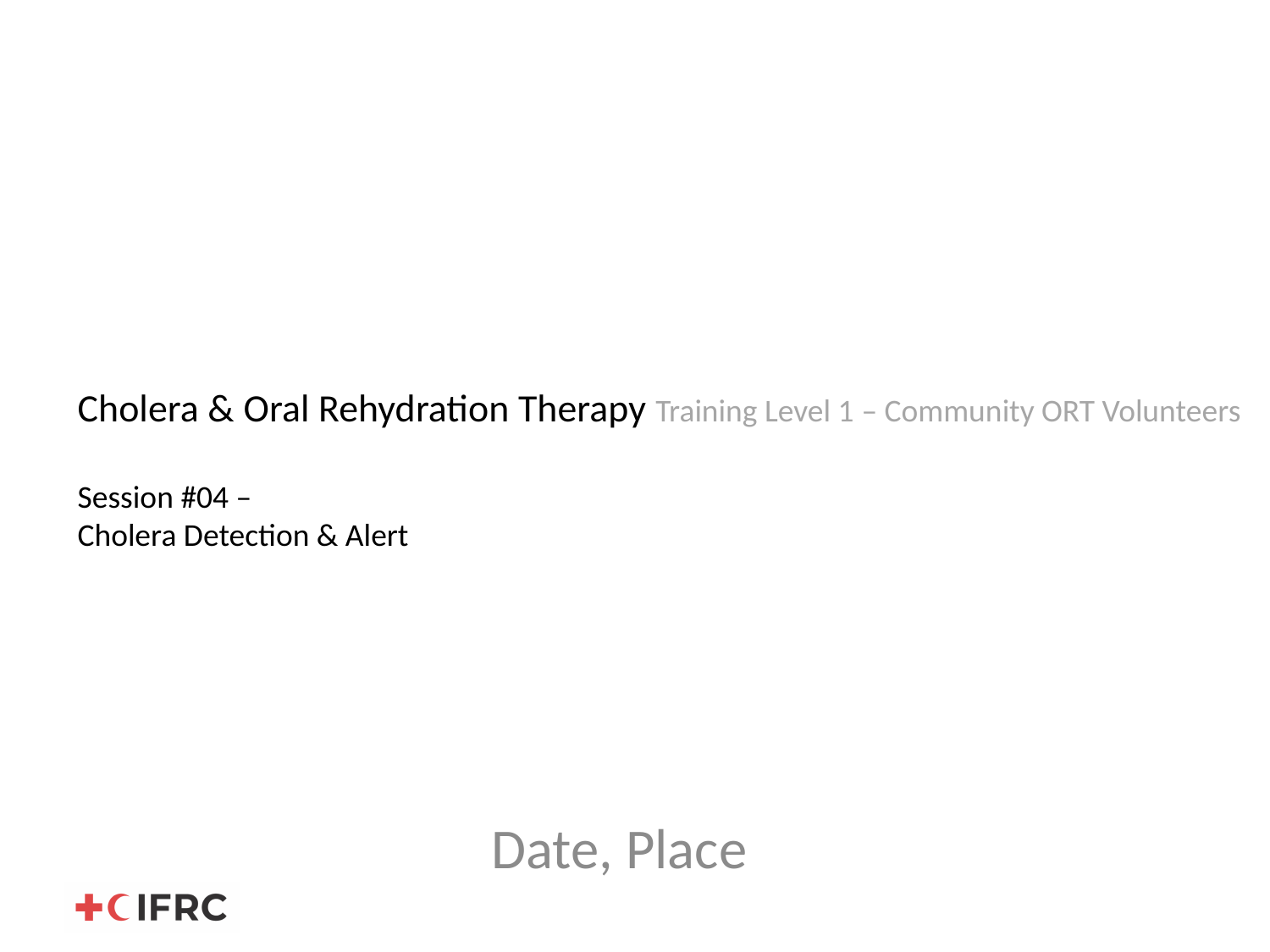

# Cholera & Oral Rehydration Therapy Training Level 1 – Community ORT Volunteers Session #04 – Cholera Detection & Alert
Date, Place